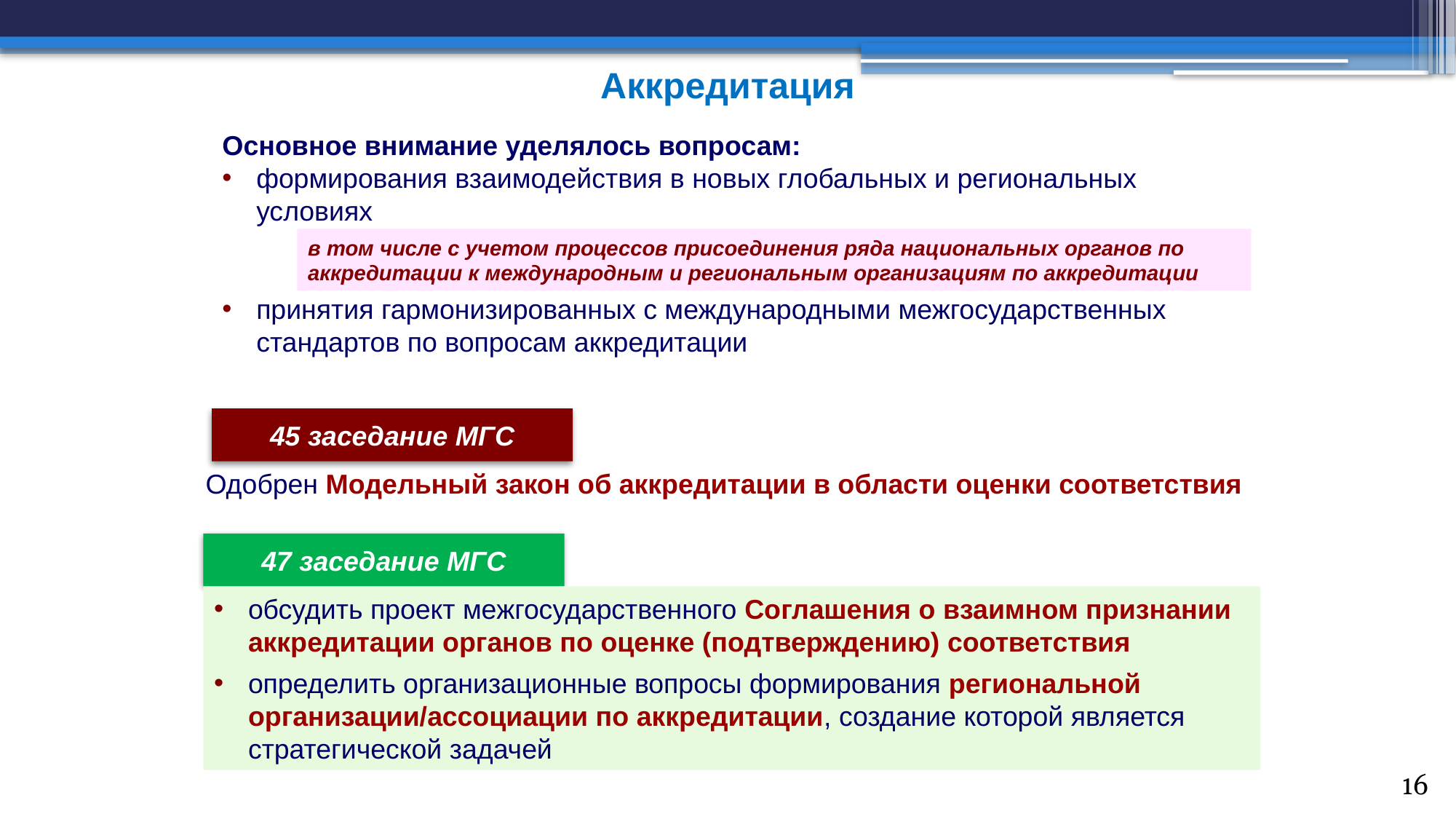

Аккредитация
Основное внимание уделялось вопросам:
формирования взаимодействия в новых глобальных и региональных условиях

принятия гармонизированных с международными межгосударственных стандартов по вопросам аккредитации
в том числе с учетом процессов присоединения ряда национальных органов по аккредитации к международным и региональным организациям по аккредитации
45 заседание МГС
Одобрен Модельный закон об аккредитации в области оценки соответствия
47 заседание МГС
обсудить проект межгосударственного Соглашения о взаимном признании аккредитации органов по оценке (подтверждению) соответствия
определить организационные вопросы формирования региональной организации/ассоциации по аккредитации, создание которой является стратегической задачей
16